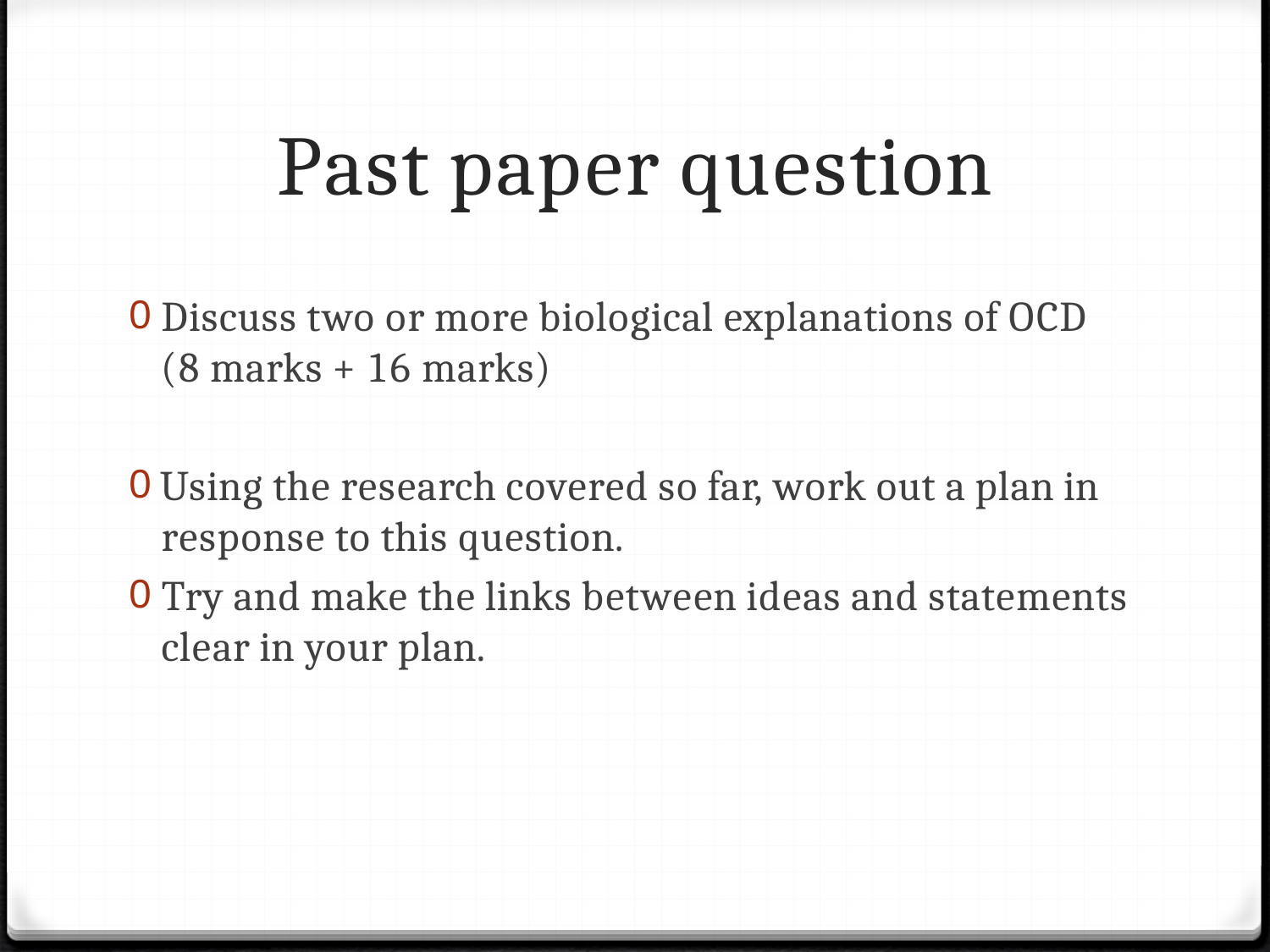

# Past paper question
Discuss two or more biological explanations of OCD
(8 marks + 16 marks)

Using the research covered so far, work out a plan in response to this question.
Try and make the links between ideas and statements clear in your plan.